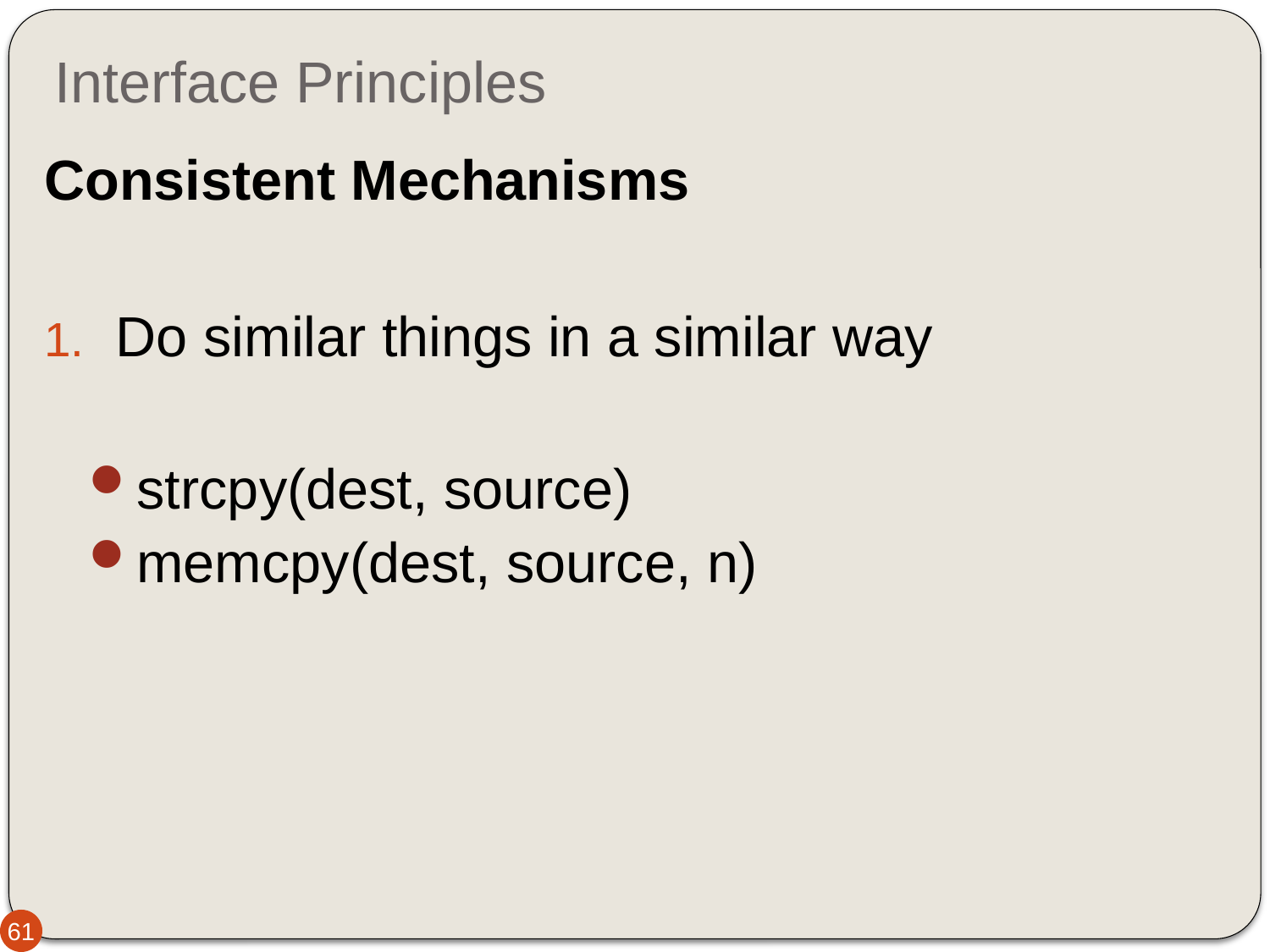

# Interface Principles
Consistent Mechanisms

Do similar things in a similar way

strcpy(dest, source)
memcpy(dest, source, n)
61